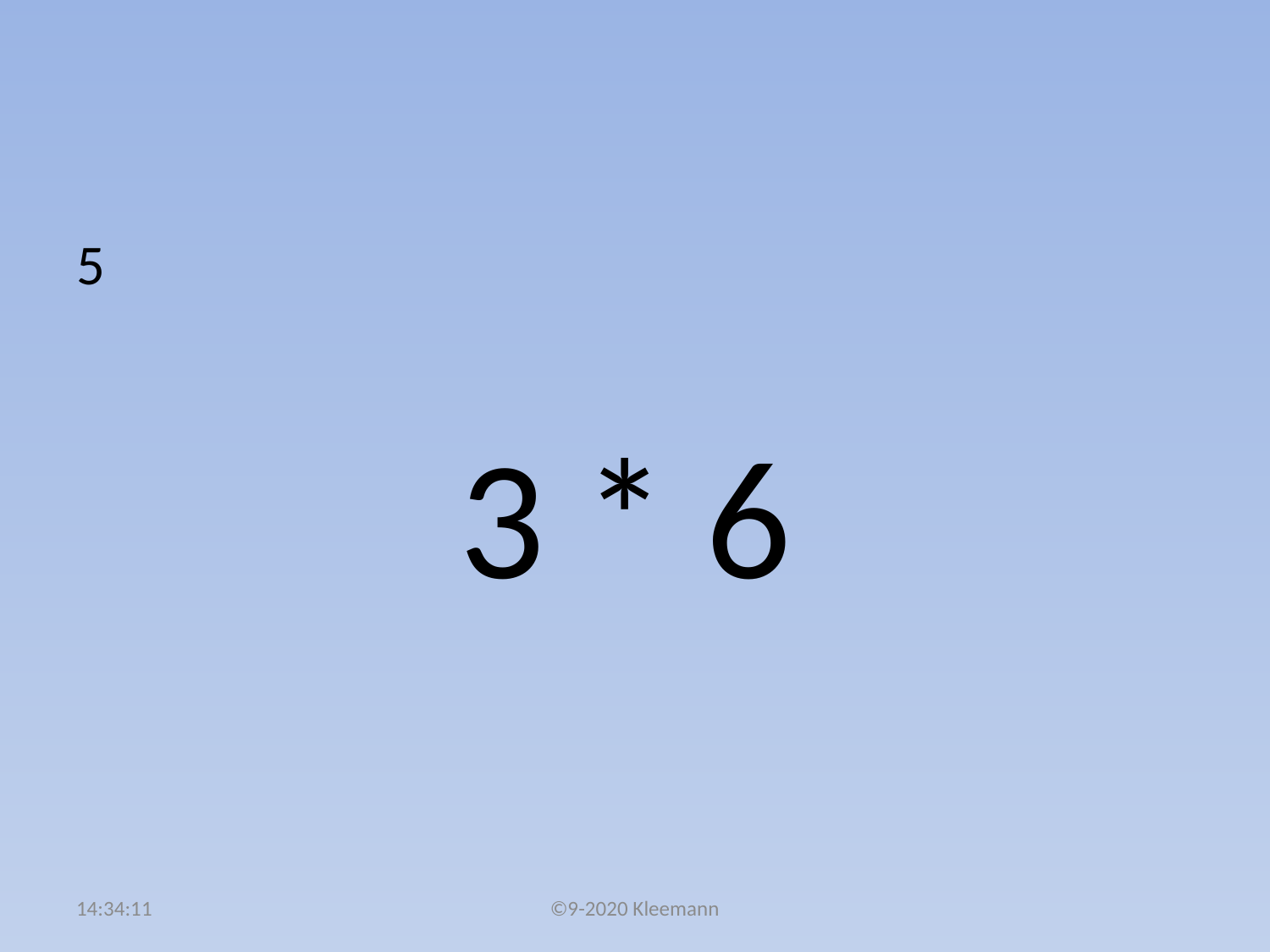

#
5

          3 * 6
14:34:11
©9-2020 Kleemann